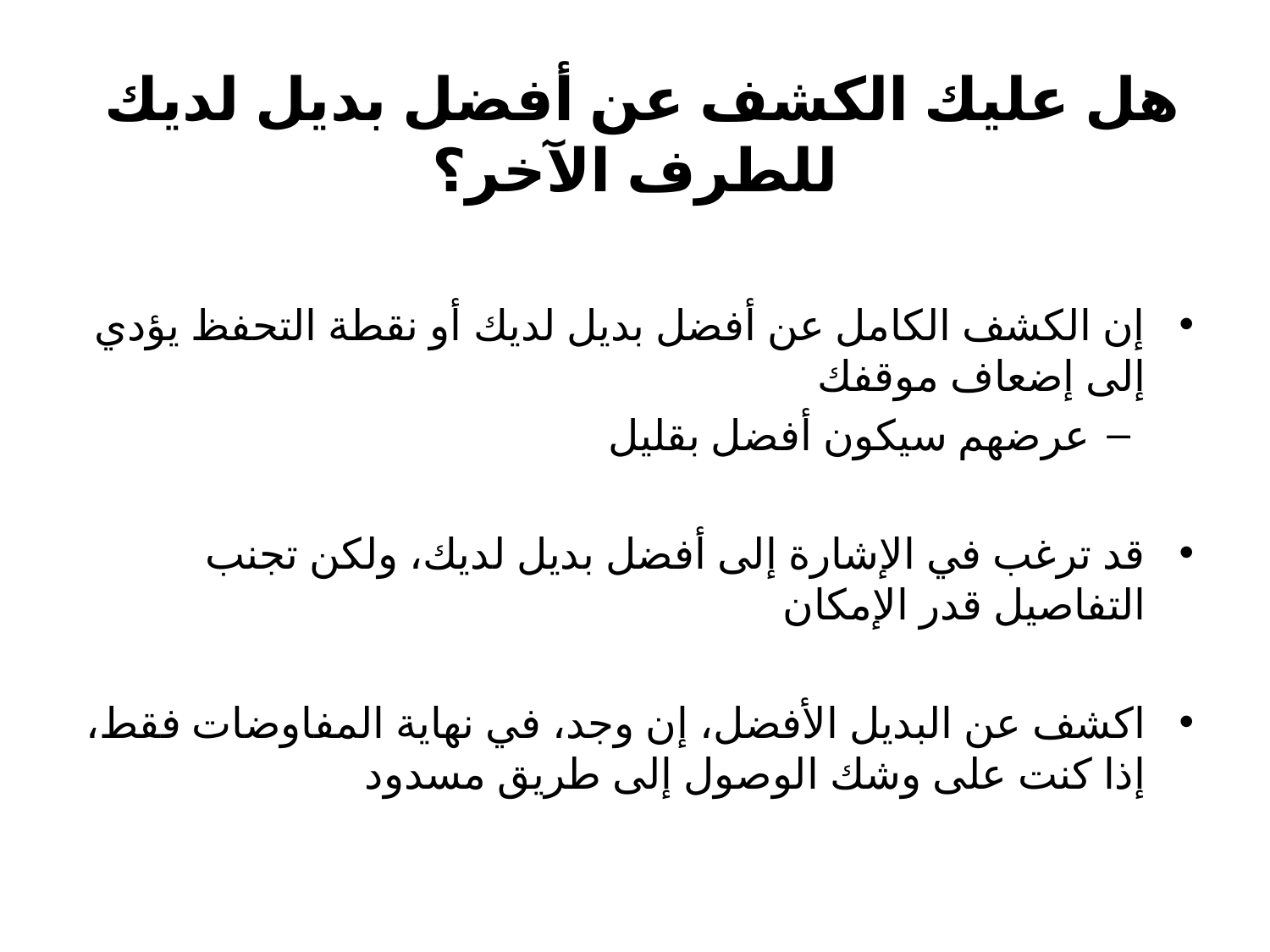

# هل عليك الكشف عن أفضل بديل لديك للطرف الآخر؟
إن الكشف الكامل عن أفضل بديل لديك أو نقطة التحفظ يؤدي إلى إضعاف موقفك
عرضهم سيكون أفضل بقليل

قد ترغب في الإشارة إلى أفضل بديل لديك، ولكن تجنب التفاصيل قدر الإمكان

اكشف عن البديل الأفضل، إن وجد، في نهاية المفاوضات فقط، إذا كنت على وشك الوصول إلى طريق مسدود